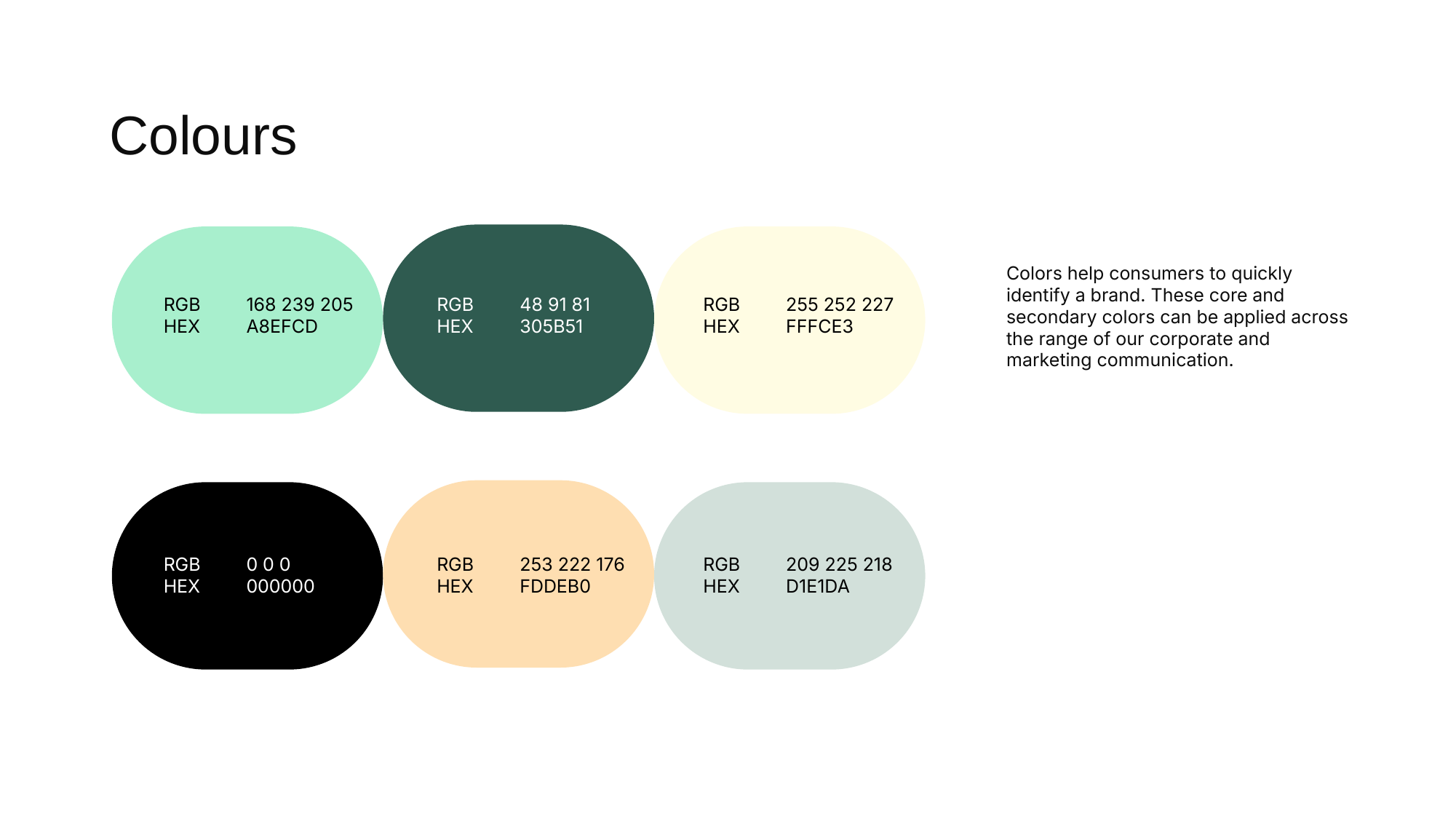

Colours

Colors help consumers to quickly identify a brand. These core and secondary colors can be applied across the range of our corporate and marketing communication.
RGB
HEX
168‍ 239 205
A8EFCD
RGB
HEX
48‍ 91 81
305B51
RGB
HEX
255‍ 252 227
FFFCE3

RGB
HEX
0‍ 0 0
0‍00000
RGB
HEX
253‍ 222 176
FDDEB0
RGB
HEX
209‍ 225 218
D1E1DA